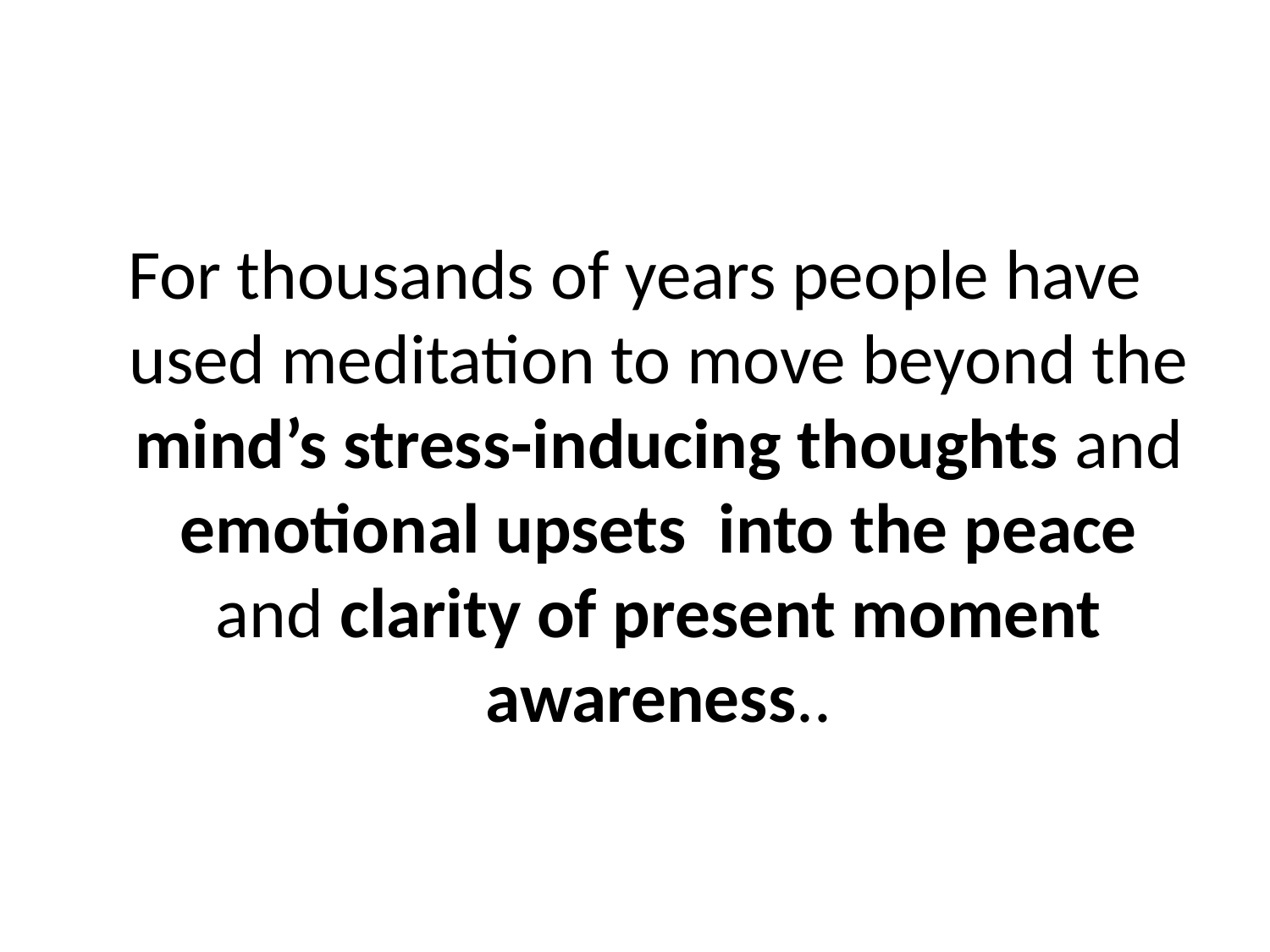

For thousands of years people have used meditation to move beyond the mind’s stress-inducing thoughts and emotional upsets  into the peace and clarity of present moment awareness..